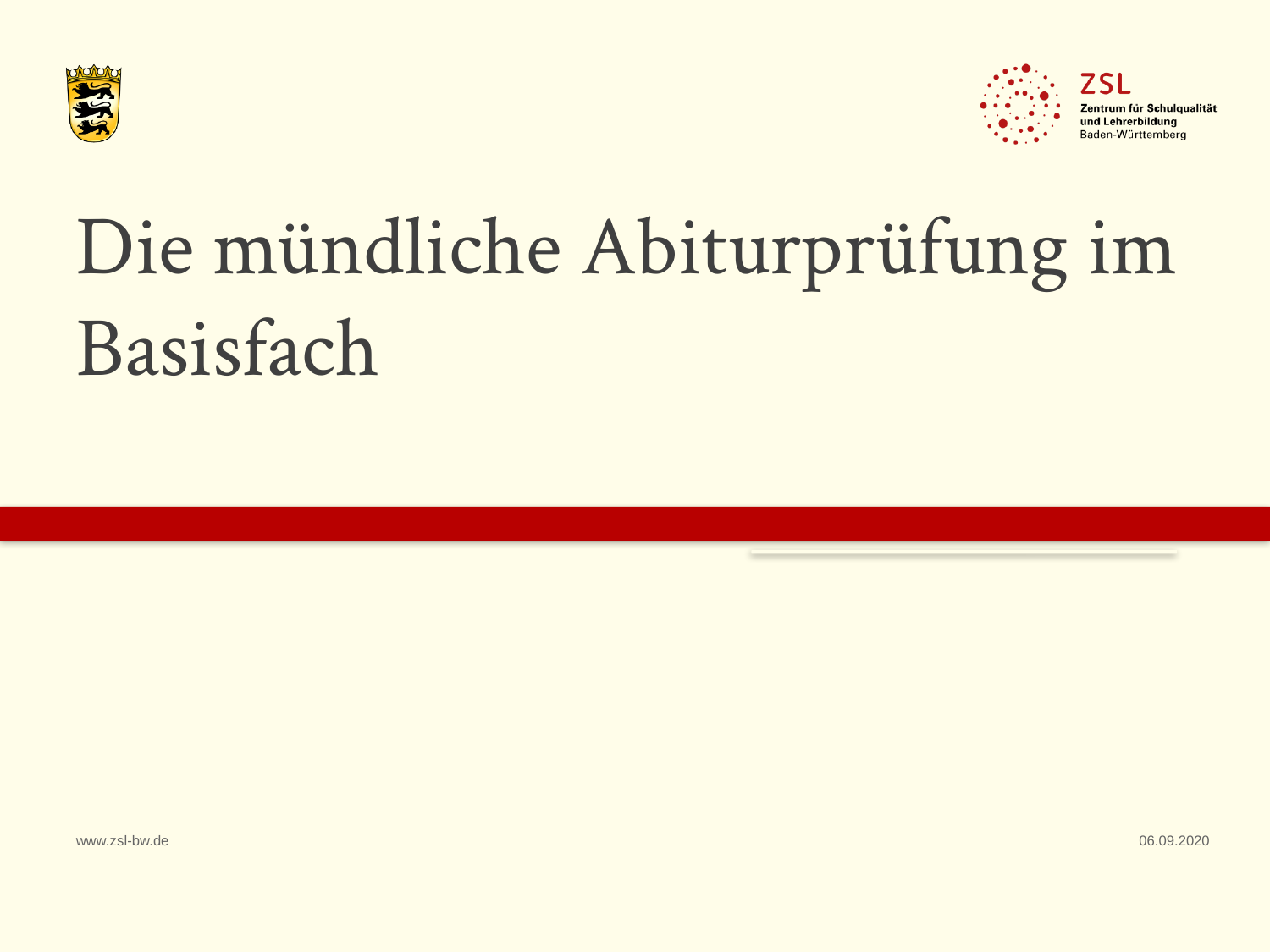

# Die mündliche Abiturprüfung im Basisfach
www.zsl-bw.de
06.09.2020